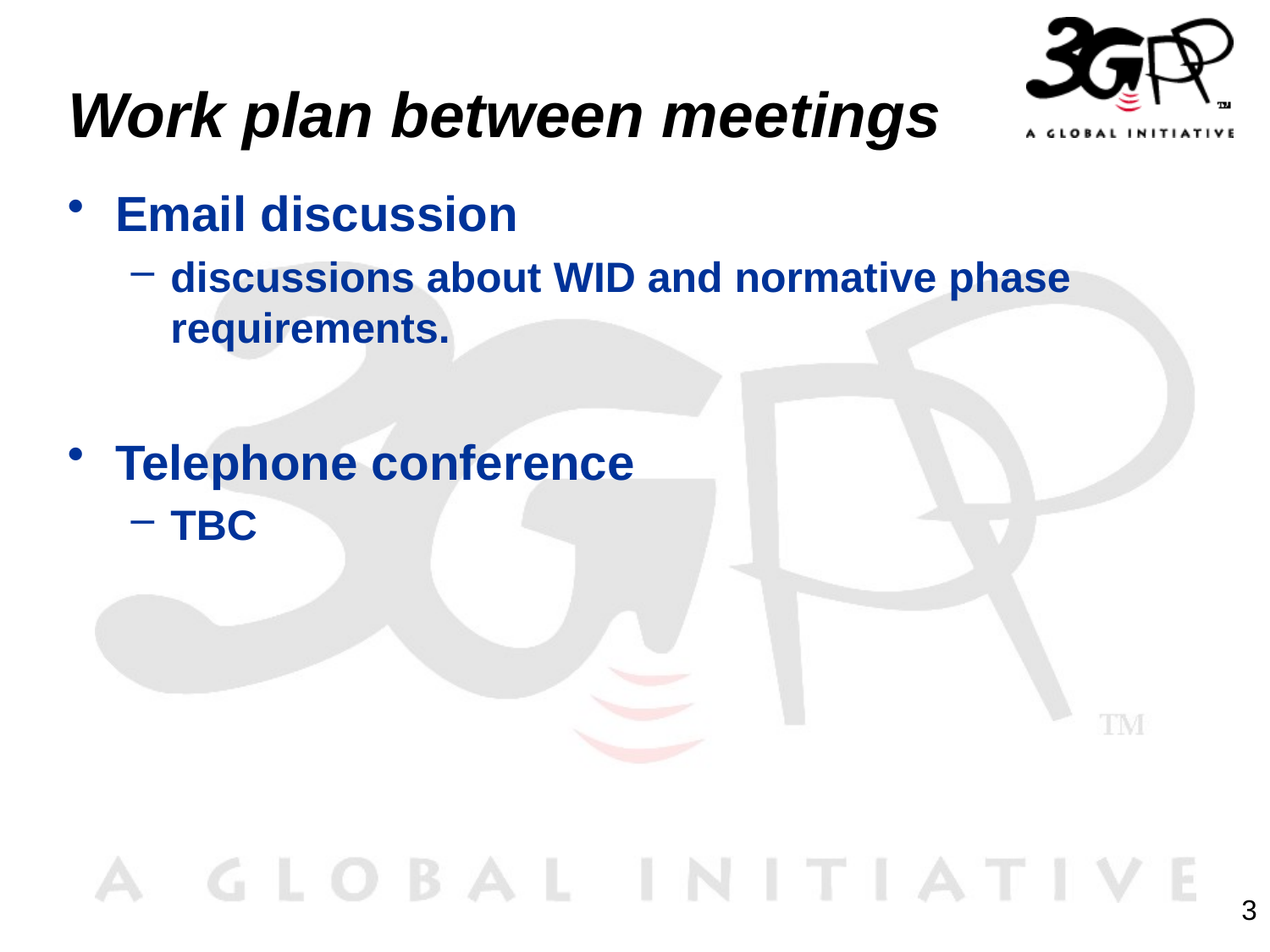

# Work plan between meetings
Email discussion
discussions about WID and normative phase requirements.

Telephone conference
TBC

3